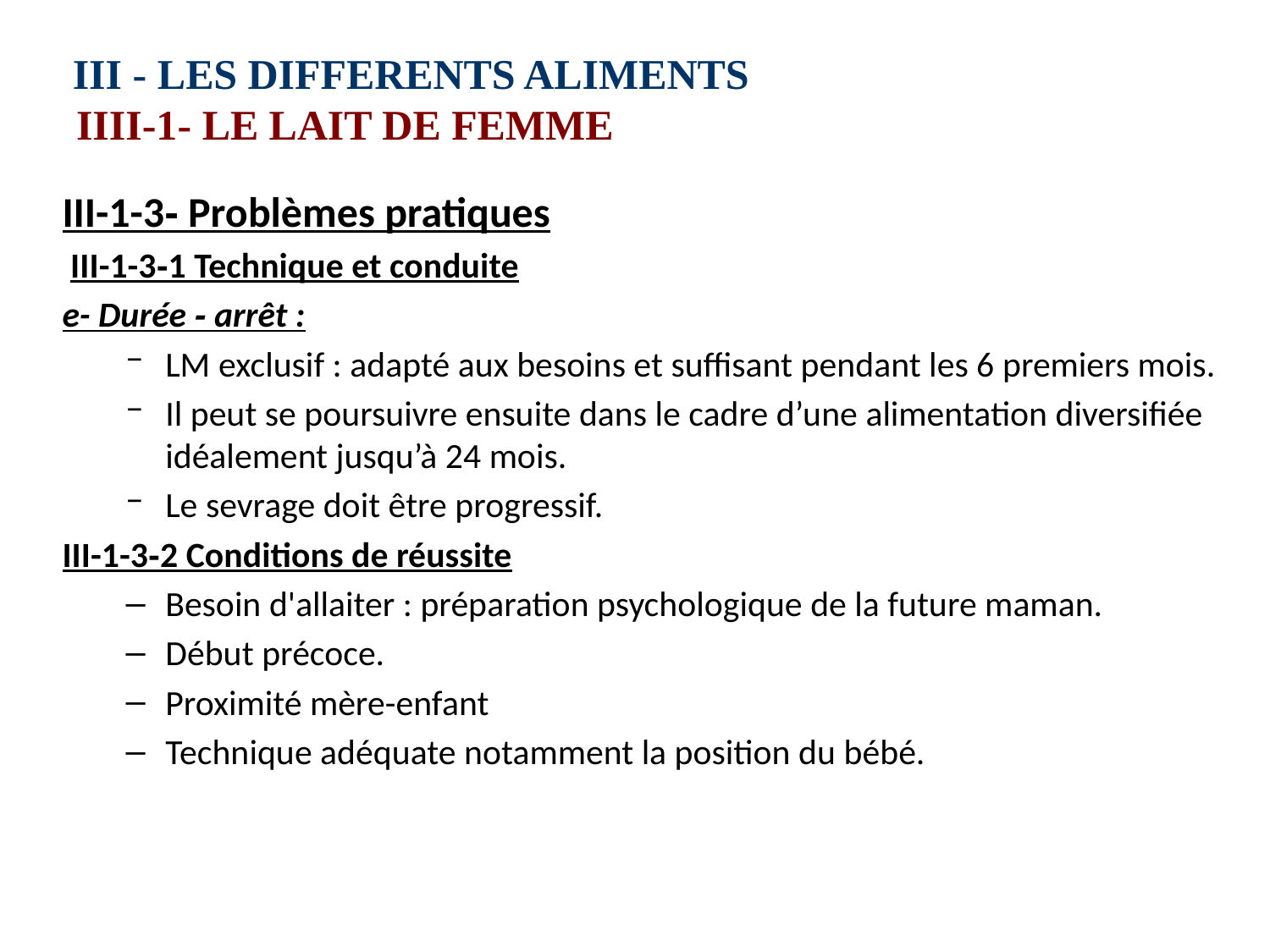

# III ‑ LES DIFFERENTS ALIMENTS IIII-1‑ LE LAIT DE FEMME
III-1-3‑ Problèmes pratiques
 III-1-3‑1 Technique et conduite
e- Durée ‑ arrêt :
LM exclusif : adapté aux besoins et suffisant pendant les 6 premiers mois.
Il peut se poursuivre ensuite dans le cadre d’une alimentation diversifiée idéalement jusqu’à 24 mois.
Le sevrage doit être progressif.
III-1-3‑2 Conditions de réussite
Besoin d'allaiter : préparation psychologique de la future maman.
Début précoce.
Proximité mère-enfant
Technique adéquate notamment la position du bébé.